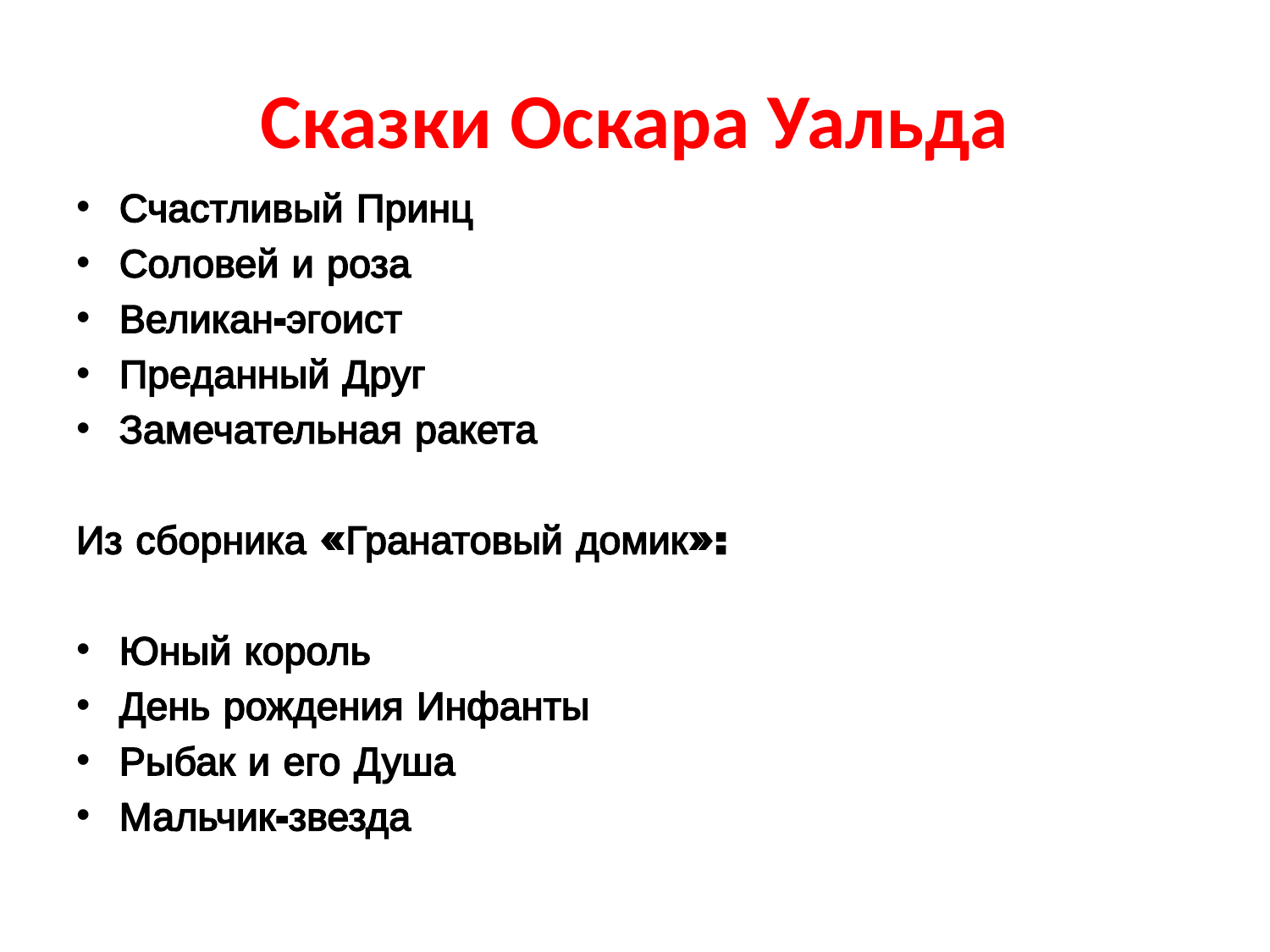

# Сказки Оскара Уальда
Счастливый Принц
Соловей и роза
Великан-эгоист
Преданный Друг
Замечательная ракета

Из сборника «Гранатовый домик»:

Юный король
День рождения Инфанты
Рыбак и его Душа
Мальчик-звезда